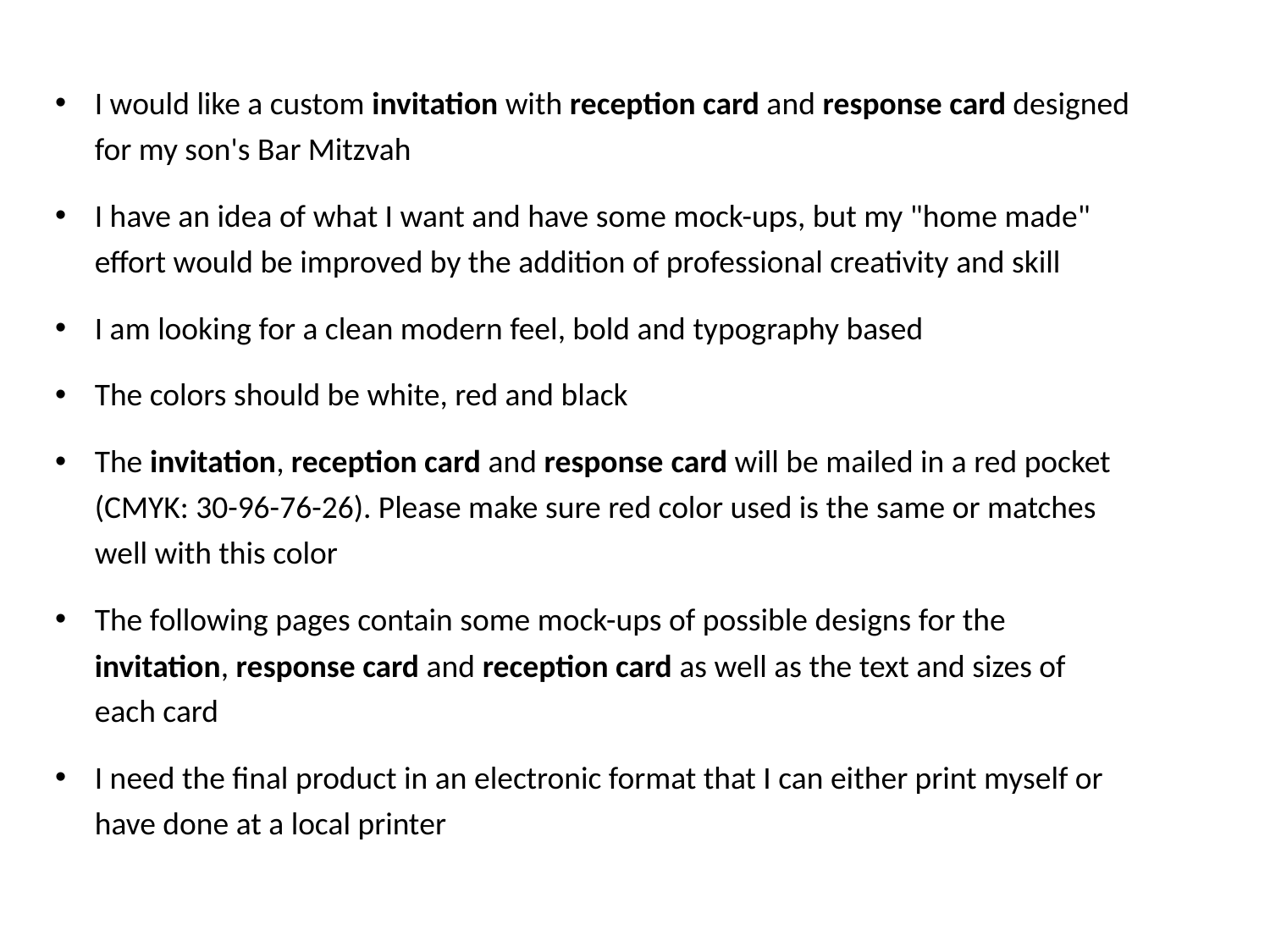

I would like a custom invitation with reception card and response card designed for my son's Bar Mitzvah
I have an idea of what I want and have some mock-ups, but my "home made" effort would be improved by the addition of professional creativity and skill
I am looking for a clean modern feel, bold and typography based
The colors should be white, red and black
The invitation, reception card and response card will be mailed in a red pocket (CMYK: 30-96-76-26). Please make sure red color used is the same or matches well with this color
The following pages contain some mock-ups of possible designs for the invitation, response card and reception card as well as the text and sizes of each card
I need the final product in an electronic format that I can either print myself or have done at a local printer